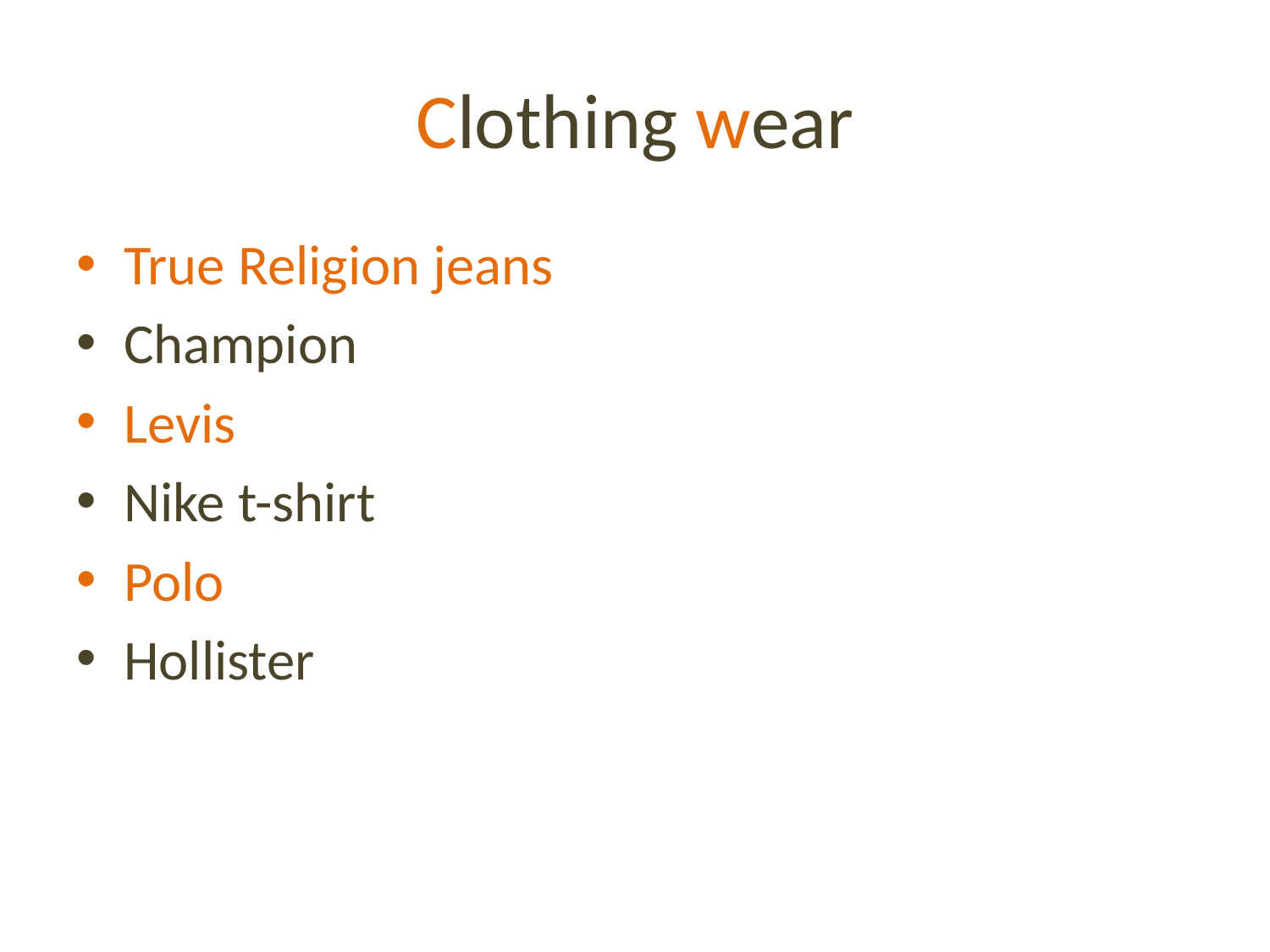

# Clothing wear
True Religion jeans
Champion
Levis
Nike t-shirt
Polo
Hollister